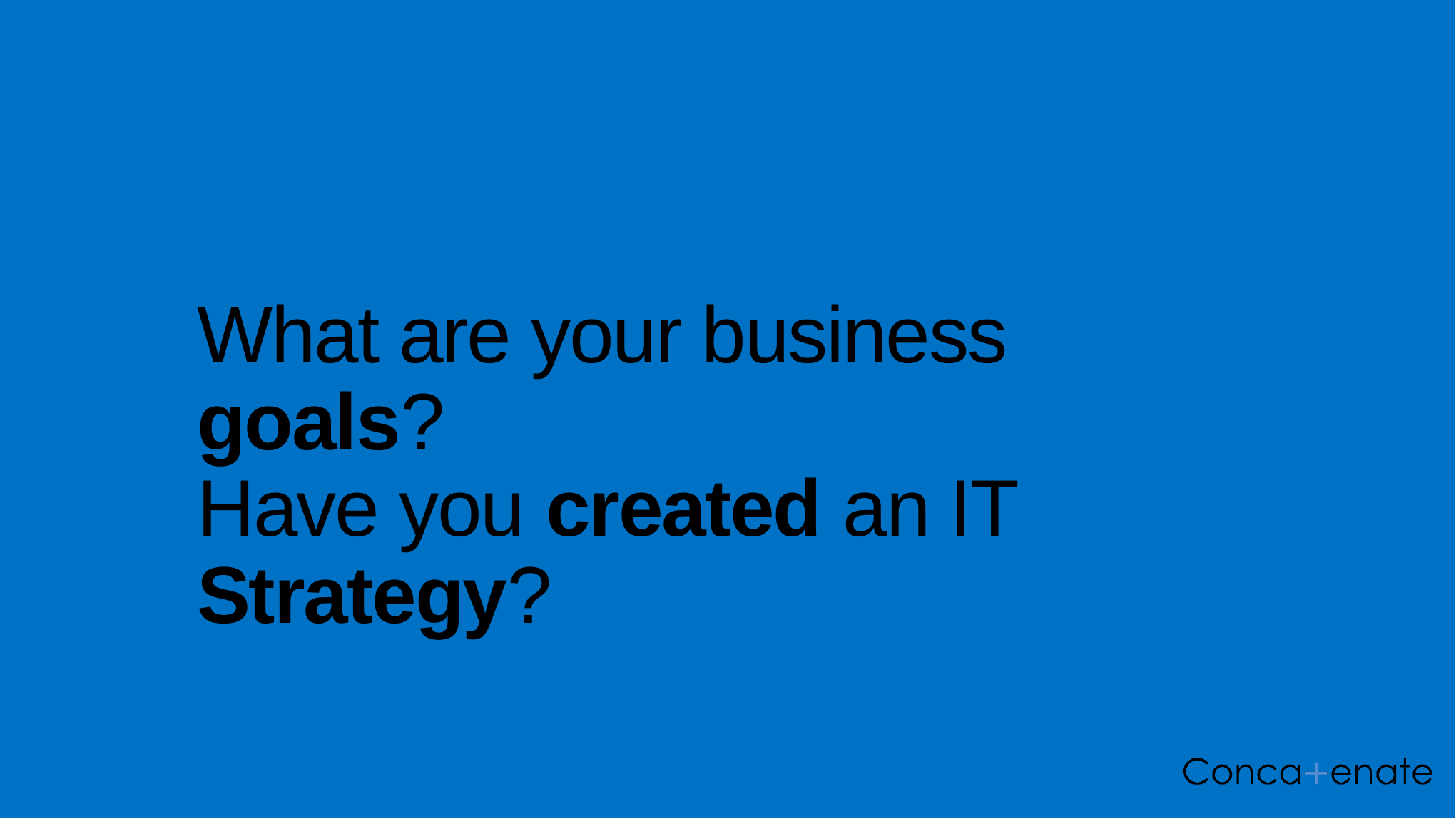

# What are your business goals? Have you created an IT Strategy?